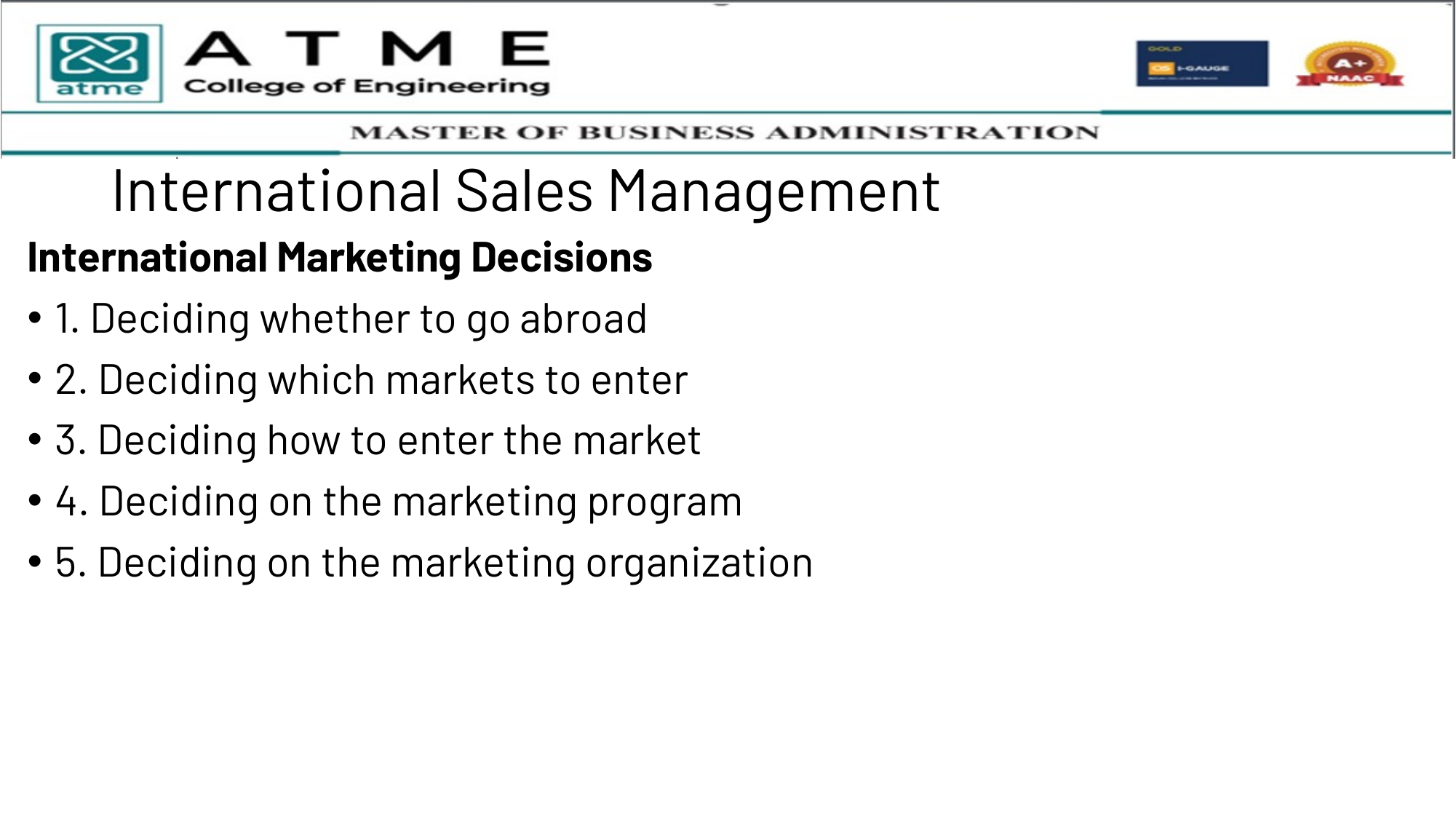

# International Sales Management
International Marketing Decisions
1. Deciding whether to go abroad
2. Deciding which markets to enter
3. Deciding how to enter the market
4. Deciding on the marketing program
5. Deciding on the marketing organization